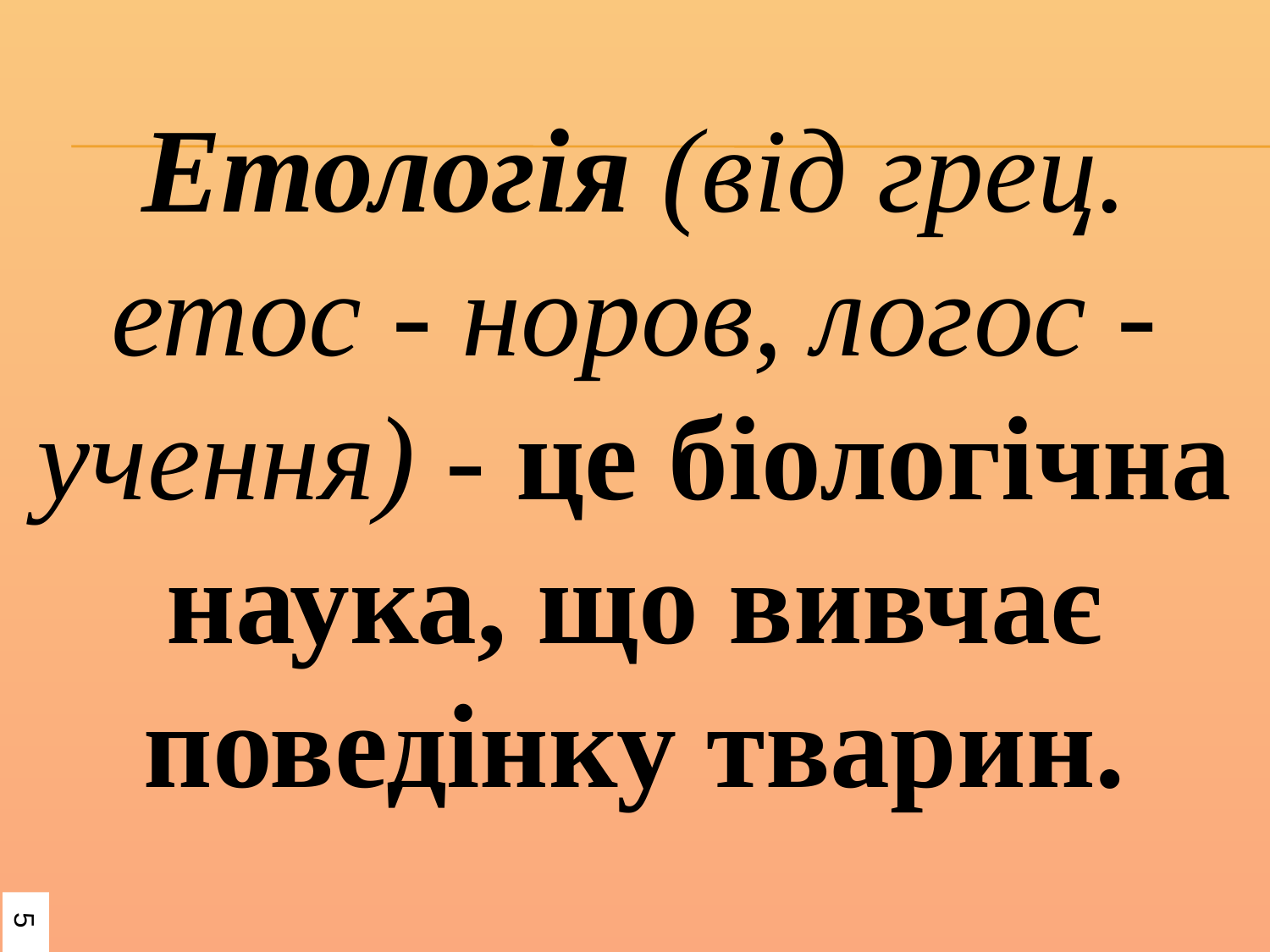

Етологія (від грец. етос - норов, логос - учення) - це біологічна наука, що вивчає поведінку тварин.
 5